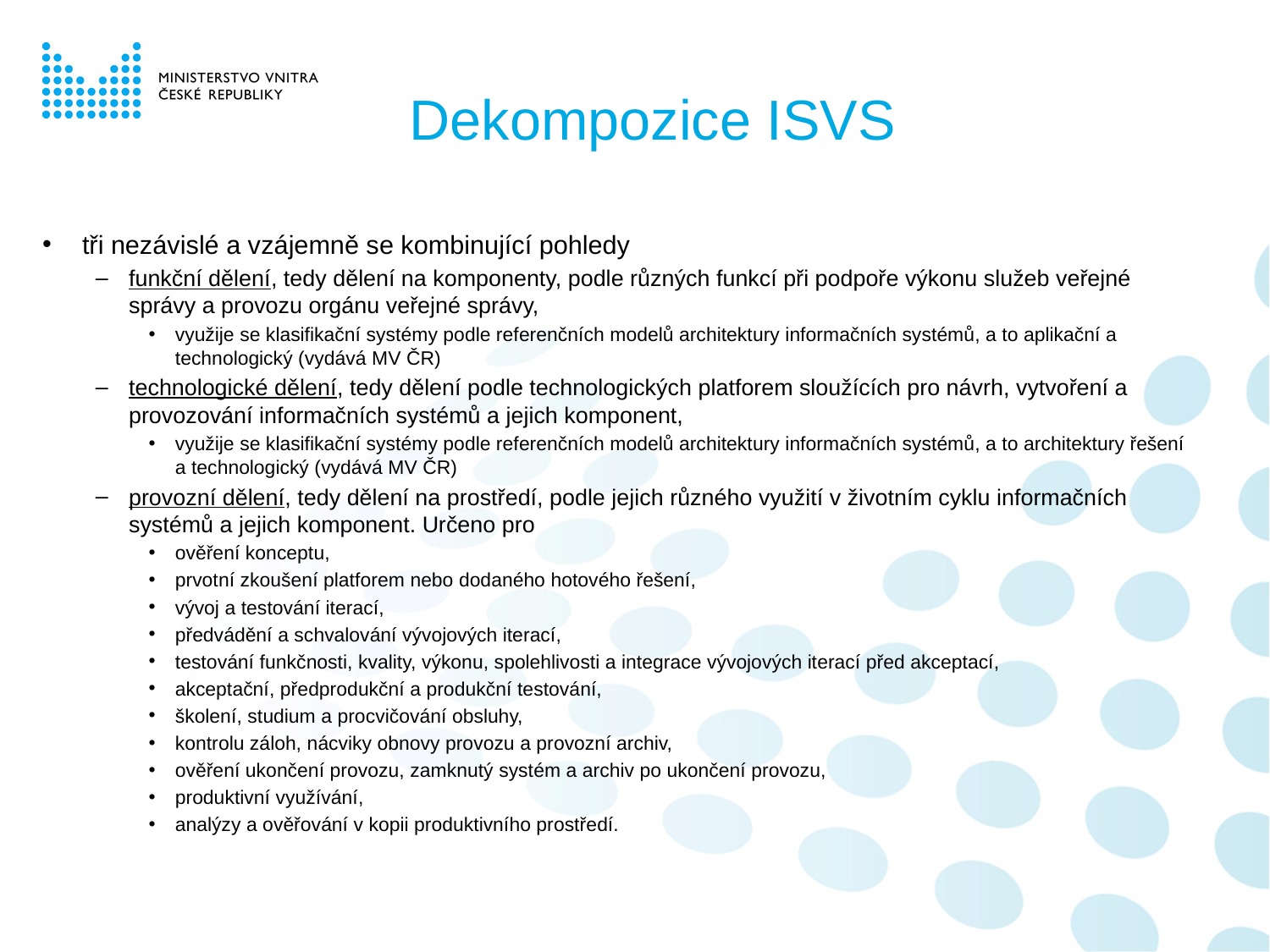

# Dekompozice ISVS
tři nezávislé a vzájemně se kombinující pohledy
funkční dělení, tedy dělení na komponenty, podle různých funkcí při podpoře výkonu služeb veřejné správy a provozu orgánu veřejné správy,
využije se klasifikační systémy podle referenčních modelů architektury informačních systémů, a to aplikační a technologický (vydává MV ČR)
technologické dělení, tedy dělení podle technologických platforem sloužících pro návrh, vytvoření a provozování informačních systémů a jejich komponent,
využije se klasifikační systémy podle referenčních modelů architektury informačních systémů, a to architektury řešení a technologický (vydává MV ČR)
provozní dělení, tedy dělení na prostředí, podle jejich různého využití v životním cyklu informačních systémů a jejich komponent. Určeno pro
ověření konceptu,
prvotní zkoušení platforem nebo dodaného hotového řešení,
vývoj a testování iterací,
předvádění a schvalování vývojových iterací,
testování funkčnosti, kvality, výkonu, spolehlivosti a integrace vývojových iterací před akceptací,
akceptační, předprodukční a produkční testování,
školení, studium a procvičování obsluhy,
kontrolu záloh, nácviky obnovy provozu a provozní archiv,
ověření ukončení provozu, zamknutý systém a archiv po ukončení provozu,
produktivní využívání,
analýzy a ověřování v kopii produktivního prostředí.